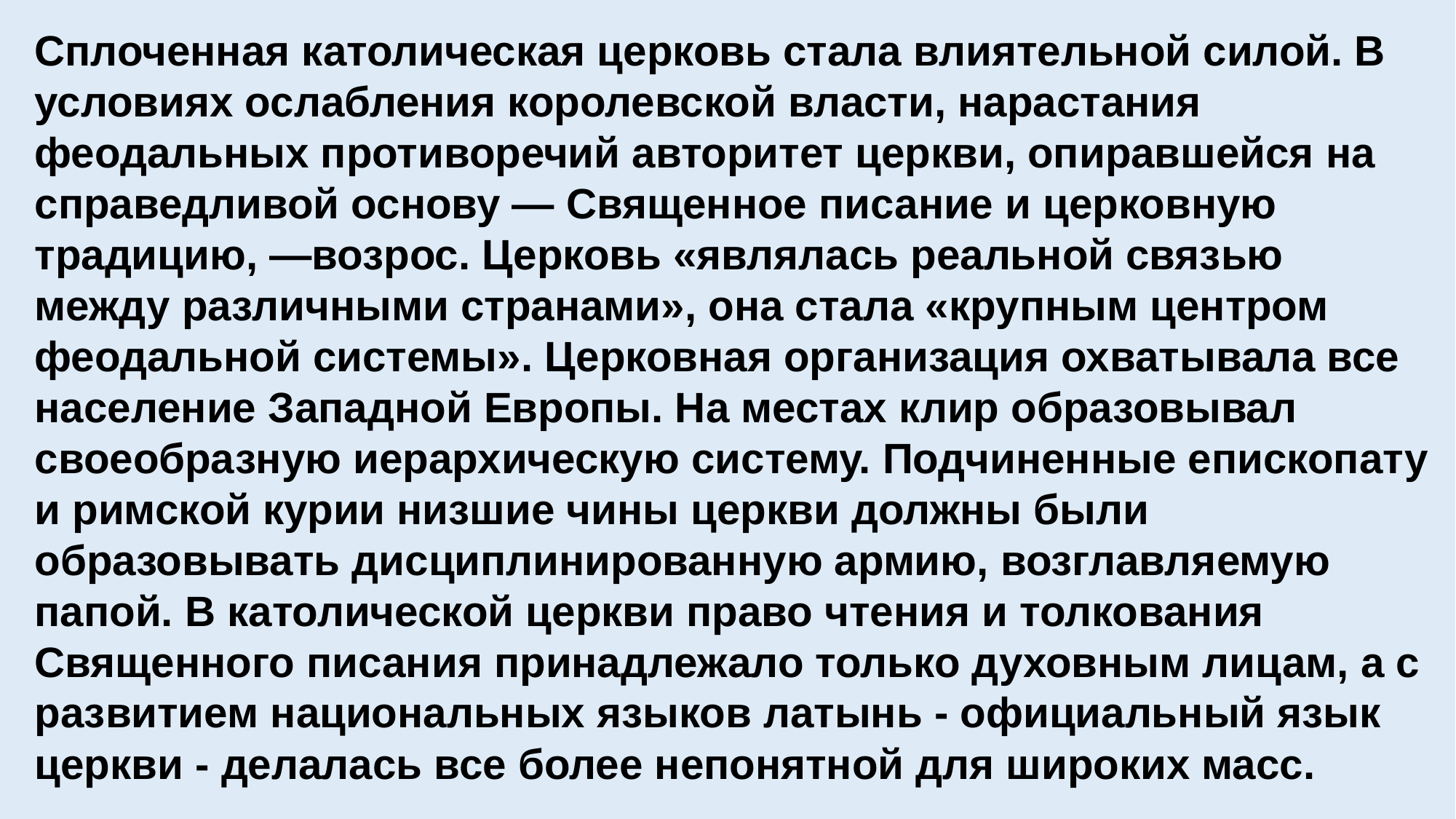

Сплоченная католическая церковь стала влиятельной силой. В условиях ослабления королевской власти, нарастания феодальных противоречий авторитет церкви, опиравшейся на справедливой основу — Священное писание и церковную традицию, —возрос. Церковь «являлась реальной связью между различными странами», она стала «крупным центром феодальной системы». Церковная организация охватывала все население Западной Европы. На местах клир образовывал своеобразную иерархическую систему. Подчиненные епископату и римской курии низшие чины церкви должны были образовывать дисциплинированную армию, возглавляемую папой. В католической церкви право чтения и толкования Священного писания принадлежало только духовным лицам, а с развитием национальных языков латынь - официальный язык церкви - делалась все более непонятной для широких масс.